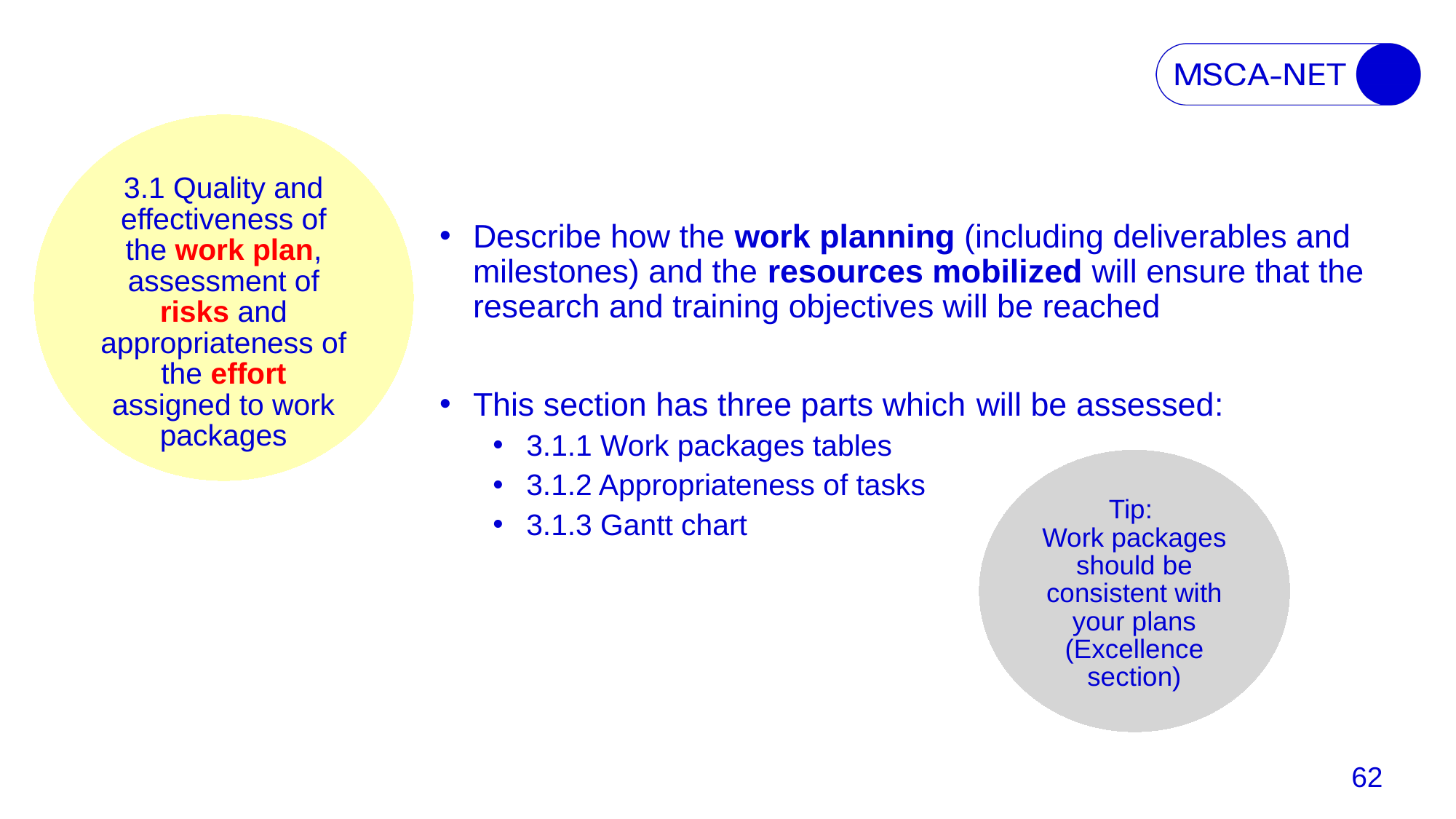

3.1 Quality and effectiveness of the work plan, assessment of risks and appropriateness of the effort assigned to work packages

Describe how the work planning (including deliverables and milestones) and the resources mobilized will ensure that the research and training objectives will be reached

This section has three parts which will be assessed:
3.1.1 Work packages tables
3.1.2 Appropriateness of tasks
3.1.3 Gantt chart

Tip:
Work packages should be consistent with your plans (Excellence section)
62